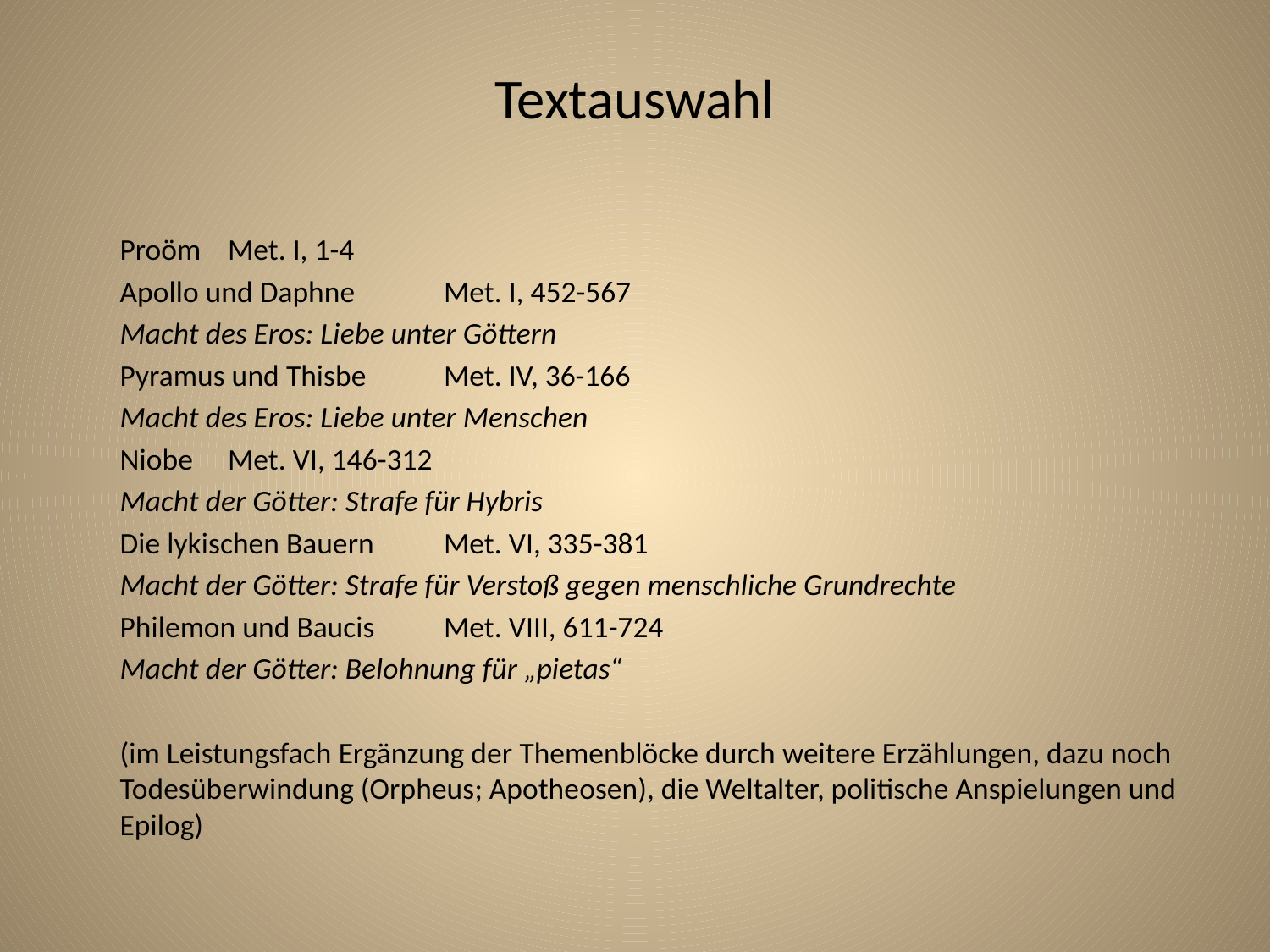

# Textauswahl
	Proöm			Met. I, 1-4
	Apollo und Daphne		Met. I, 452-567
	Macht des Eros: Liebe unter Göttern
	Pyramus und Thisbe		Met. IV, 36-166
	Macht des Eros: Liebe unter Menschen
	Niobe 			Met. VI, 146-312
	Macht der Götter: Strafe für Hybris
	Die lykischen Bauern 		Met. VI, 335-381
	Macht der Götter: Strafe für Verstoß gegen menschliche Grundrechte
	Philemon und Baucis		Met. VIII, 611-724
	Macht der Götter: Belohnung für „pietas“

	(im Leistungsfach Ergänzung der Themenblöcke durch weitere Erzählungen, dazu noch Todesüberwindung (Orpheus; Apotheosen), die Weltalter, politische Anspielungen und Epilog)